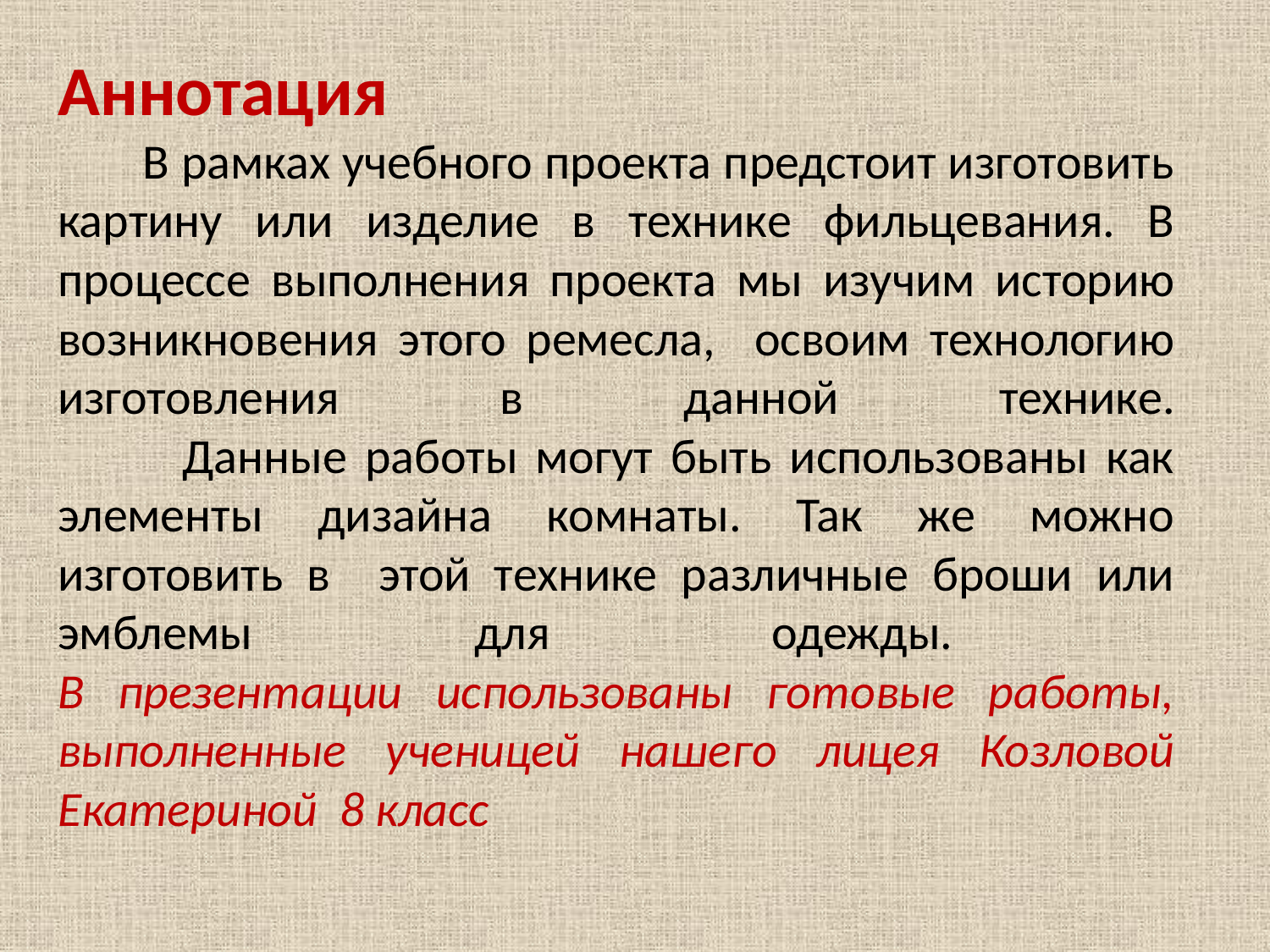

# Аннотация В рамках учебного проекта предстоит изготовить картину или изделие в технике фильцевания. В процессе выполнения проекта мы изучим историю возникновения этого ремесла,  освоим технологию изготовления в данной технике. Данные работы могут быть использованы как элементы дизайна комнаты. Так же можно изготовить в  этой технике различные броши или эмблемы для одежды. В презентации использованы готовые работы, выполненные ученицей нашего лицея Козловой Екатериной  8 класс